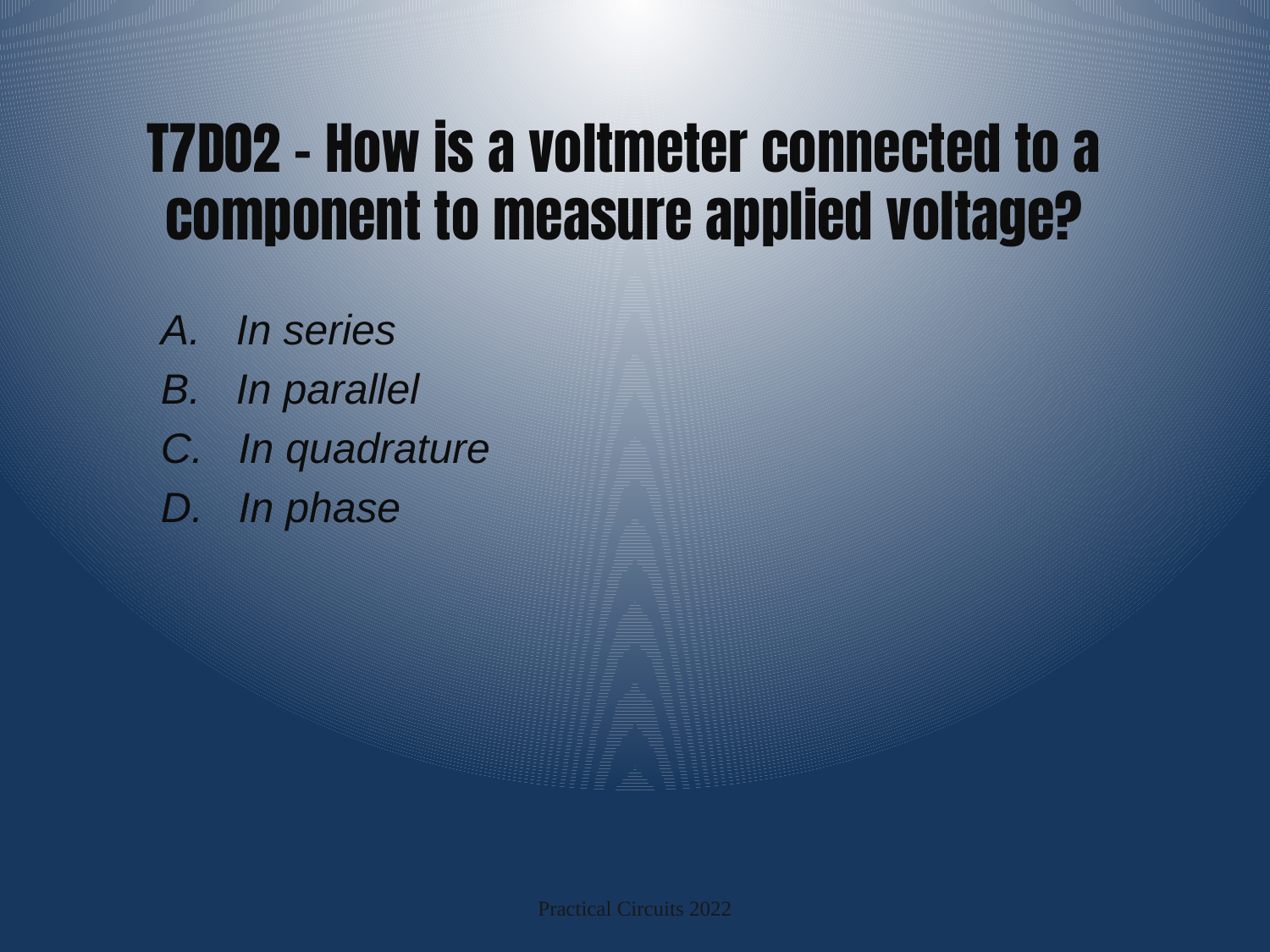

# T7D02 - How is a voltmeter connected to a component to measure applied voltage?
A.   In series
B.   In parallel
C.   In quadrature
D.   In phase

Practical Circuits 2022